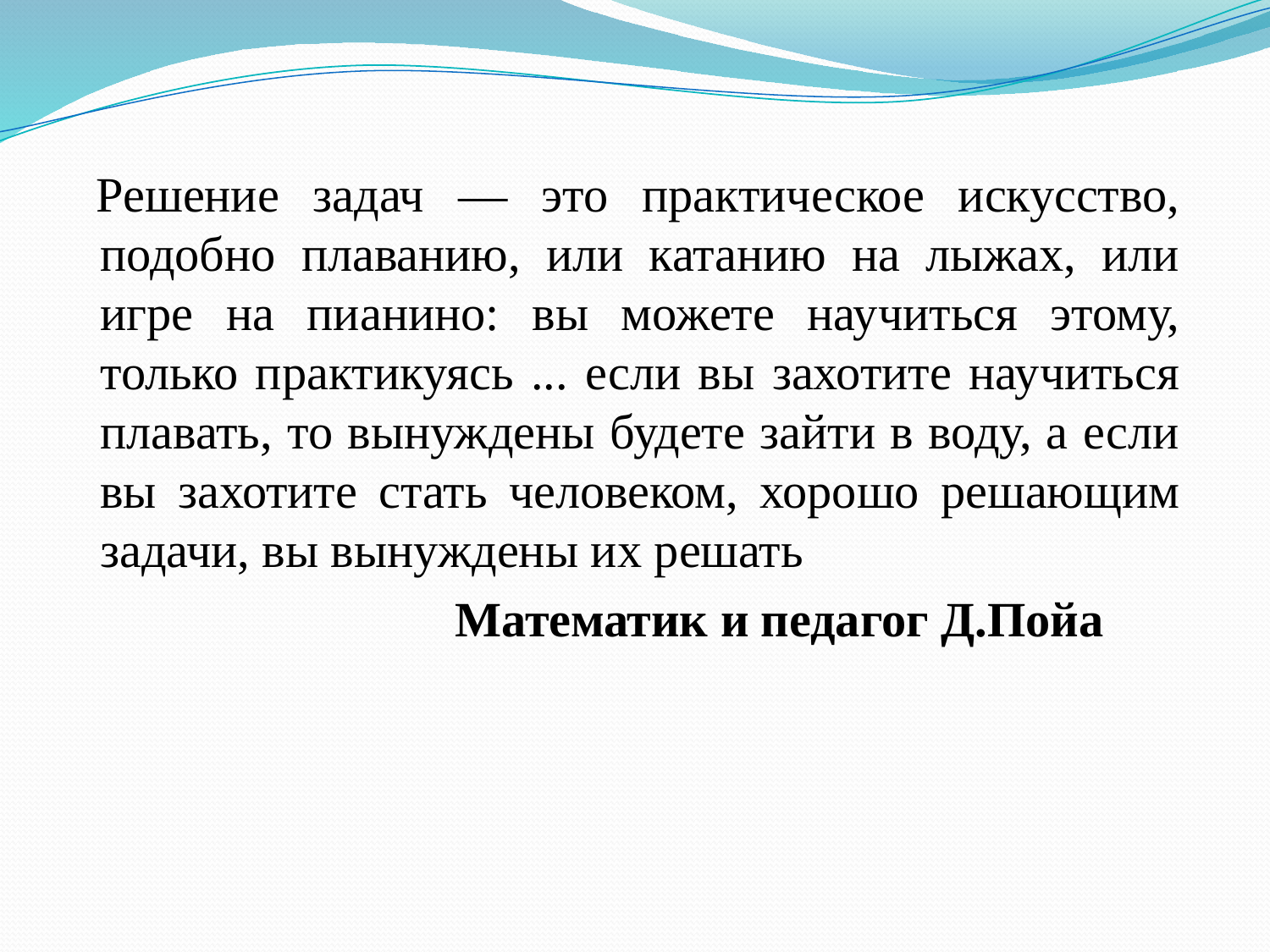

Решение задач — это практическое искусство, подобно плаванию, или катанию на лыжах, или игре на пианино: вы можете научиться этому, только практикуясь ... если вы захотите научиться плавать, то вынуждены будете зайти в воду, а если вы захотите стать человеком, хорошо решающим задачи, вы вынуждены их решать
                                Математик и педагог Д.Пойа